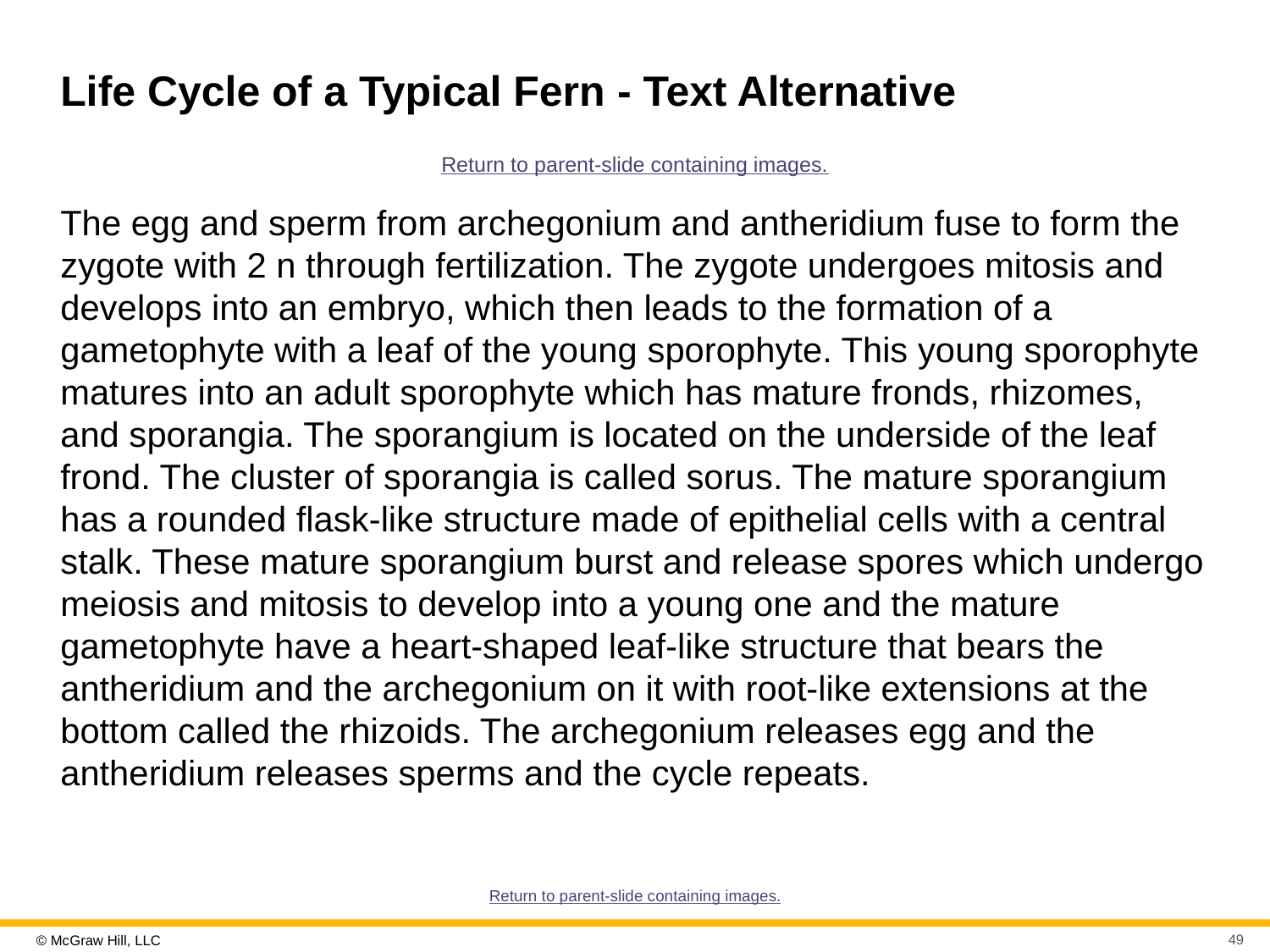

# Life Cycle of a Typical Fern - Text Alternative
Return to parent-slide containing images.
The egg and sperm from archegonium and antheridium fuse to form the zygote with 2 n through fertilization. The zygote undergoes mitosis and develops into an embryo, which then leads to the formation of a gametophyte with a leaf of the young sporophyte. This young sporophyte matures into an adult sporophyte which has mature fronds, rhizomes, and sporangia. The sporangium is located on the underside of the leaf frond. The cluster of sporangia is called sorus. The mature sporangium has a rounded flask-like structure made of epithelial cells with a central stalk. These mature sporangium burst and release spores which undergo meiosis and mitosis to develop into a young one and the mature gametophyte have a heart-shaped leaf-like structure that bears the antheridium and the archegonium on it with root-like extensions at the bottom called the rhizoids. The archegonium releases egg and the antheridium releases sperms and the cycle repeats.
Return to parent-slide containing images.
49